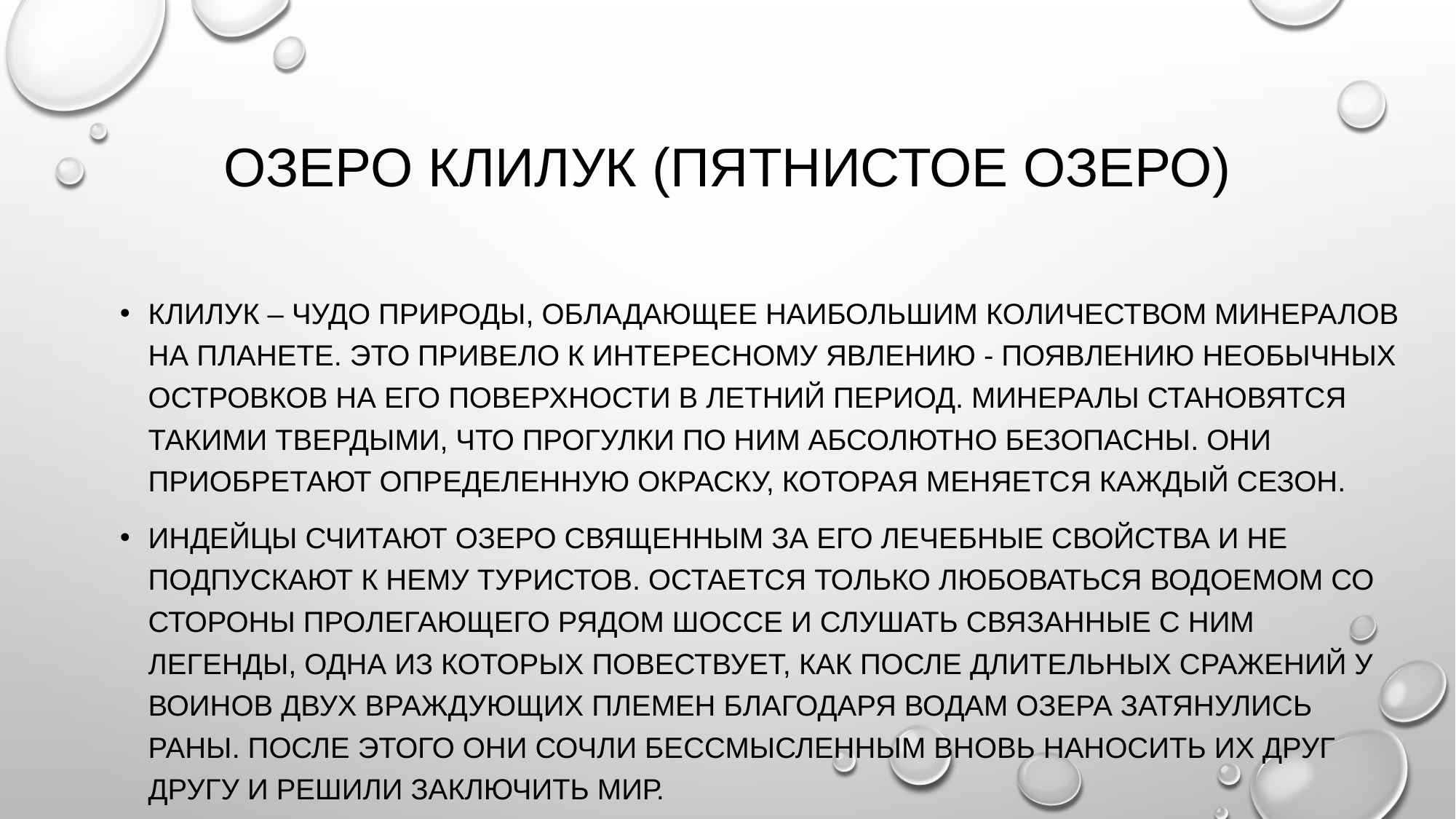

# Озеро Клилук (Пятнистое озеро)
Клилук – чудо природы, обладающее наибольшим количеством минералов на планете. Это привело к интересному явлению - появлению необычных островков на его поверхности в летний период. Минералы становятся такими твердыми, что прогулки по ним абсолютно безопасны. Они приобретают определенную окраску, которая меняется каждый сезон.
Индейцы считают озеро священным за его лечебные свойства и не подпускают к нему туристов. Остается только любоваться водоемом со стороны пролегающего рядом шоссе и слушать связанные с ним легенды, одна из которых повествует, как после длительных сражений у воинов двух враждующих племен благодаря водам озера затянулись раны. После этого они сочли бессмысленным вновь наносить их друг другу и решили заключить мир.